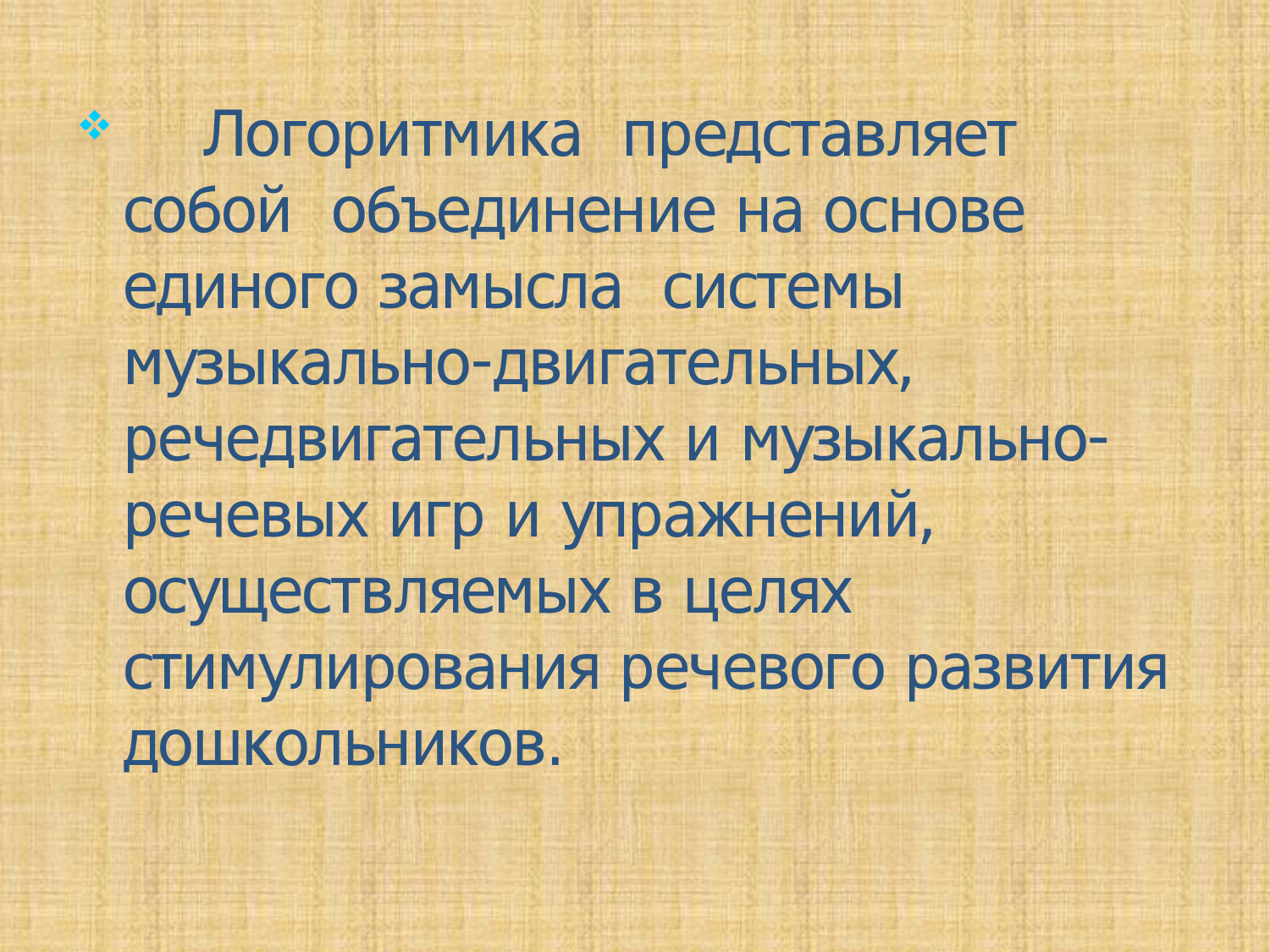

Логоритмика  представляет собой  объединение на основе единого замысла  системы музыкально-двигательных, речедвигательных и музыкально-речевых игр и упражнений, осуществляемых в целях стимулирования речевого развития дошкольников.